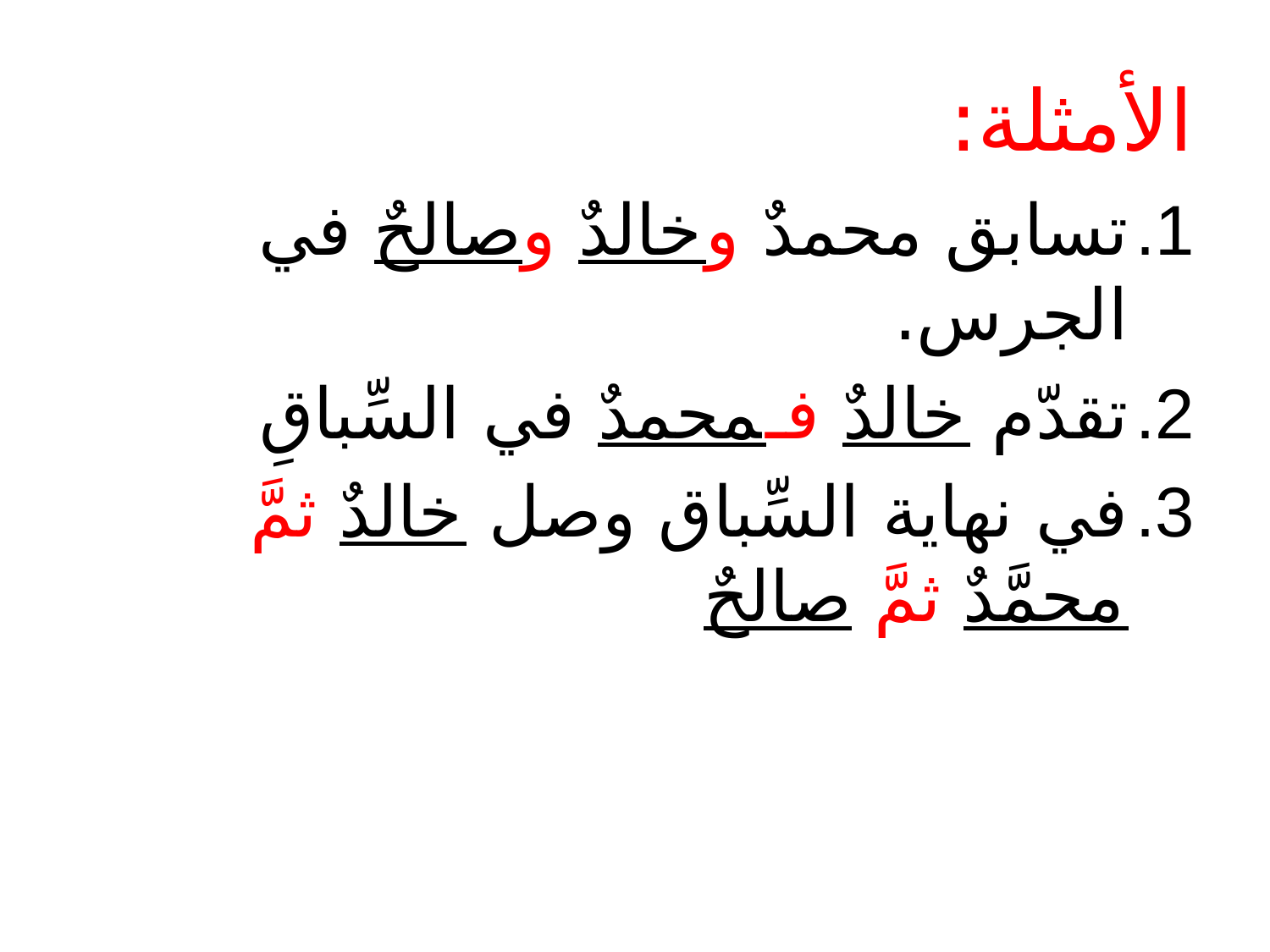

# الأمثلة:
تسابق محمدٌ وخالدٌ وصالحٌ في الجرس.
تقدّم خالدٌ فـمحمدٌ في السِّباقِ
في نهاية السِّباق وصل خالدٌ ثمَّ محمَّدٌ ثمَّ صالحٌ